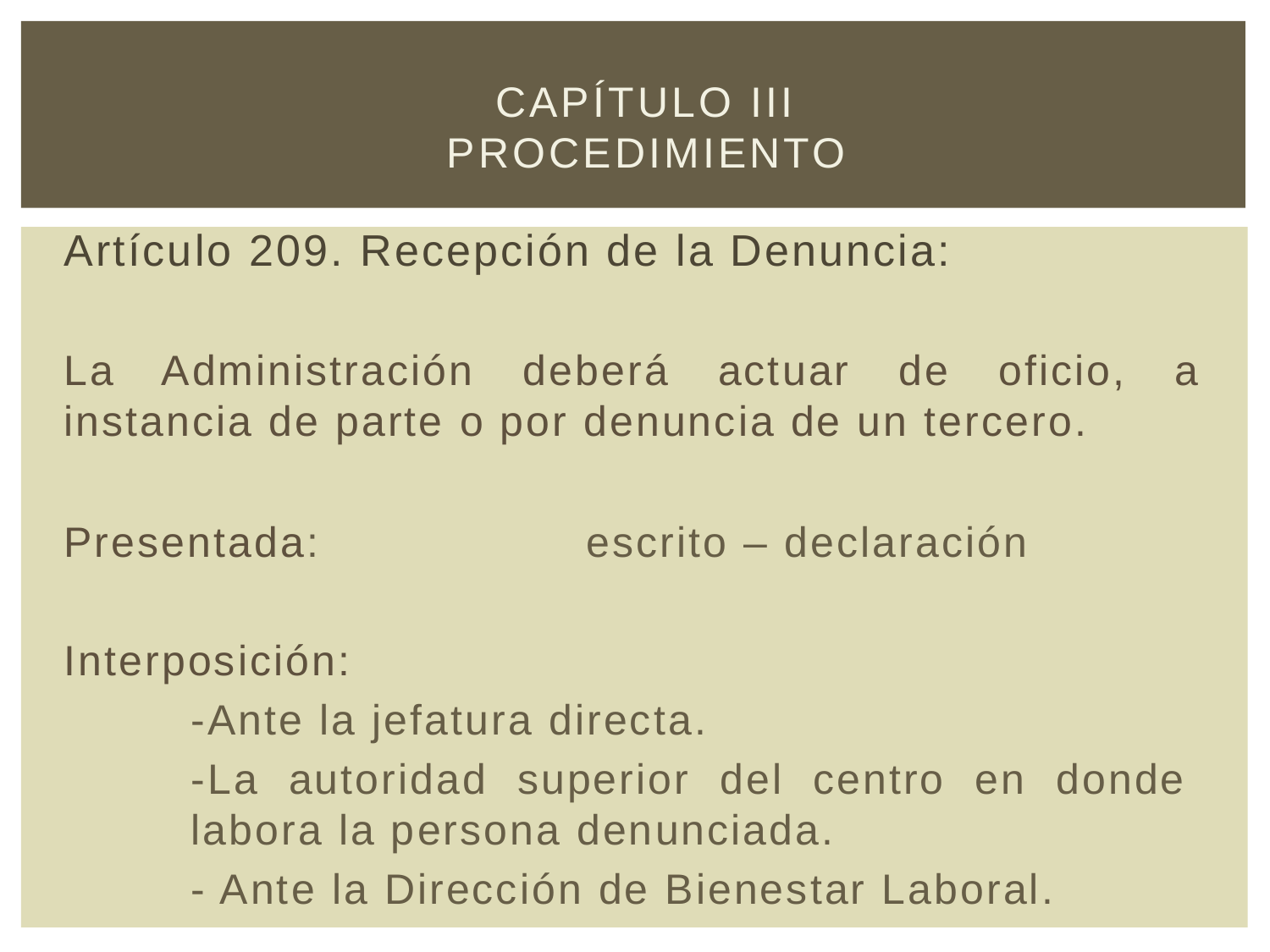

# Capítulo III PROCEDIMIENTO
Artículo 209. Recepción de la Denuncia:

La Administración deberá actuar de oficio, a instancia de parte o por denuncia de un tercero.

Presentada:		 escrito – declaración

Interposición:
	-Ante la jefatura directa.
	-La autoridad superior del centro en donde 	labora la persona denunciada.
	- Ante la Dirección de Bienestar Laboral.